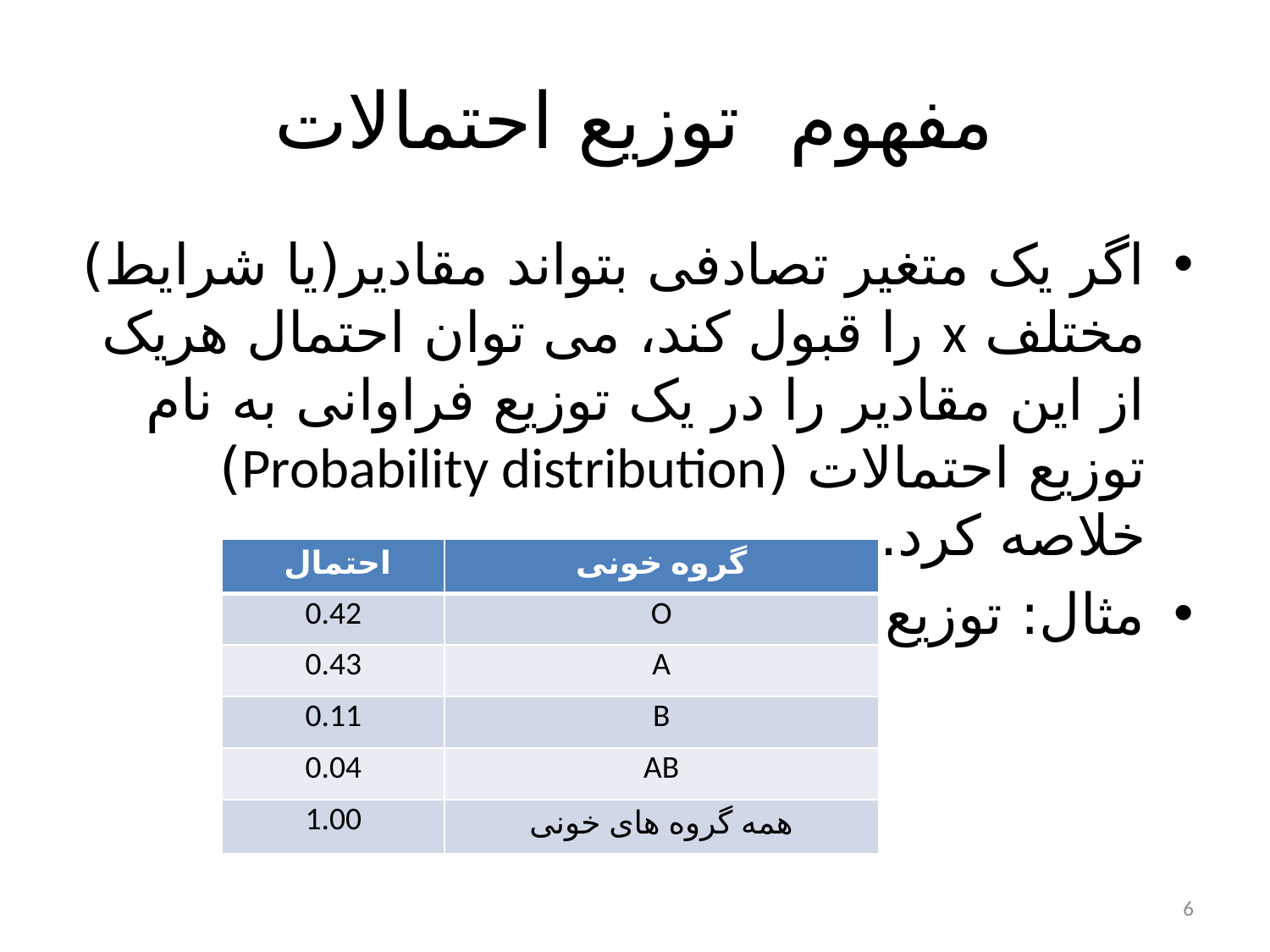

# مفهوم  توزیع احتمالات
اگر یک متغیر تصادفی بتواند مقادیر(یا شرایط) مختلف x را قبول کند، می توان احتمال هریک از این مقادیر را در یک توزیع فراوانی به نام توزیع احتمالات (Probability distribution) خلاصه کرد.
مثال: توزیع احتمالات گروه های خونی

| احتمال | گروه خونی |
| --- | --- |
| 0.42 | O |
| 0.43 | A |
| 0.11 | B |
| 0.04 | AB |
| 1.00 | همه گروه های خونی |
6